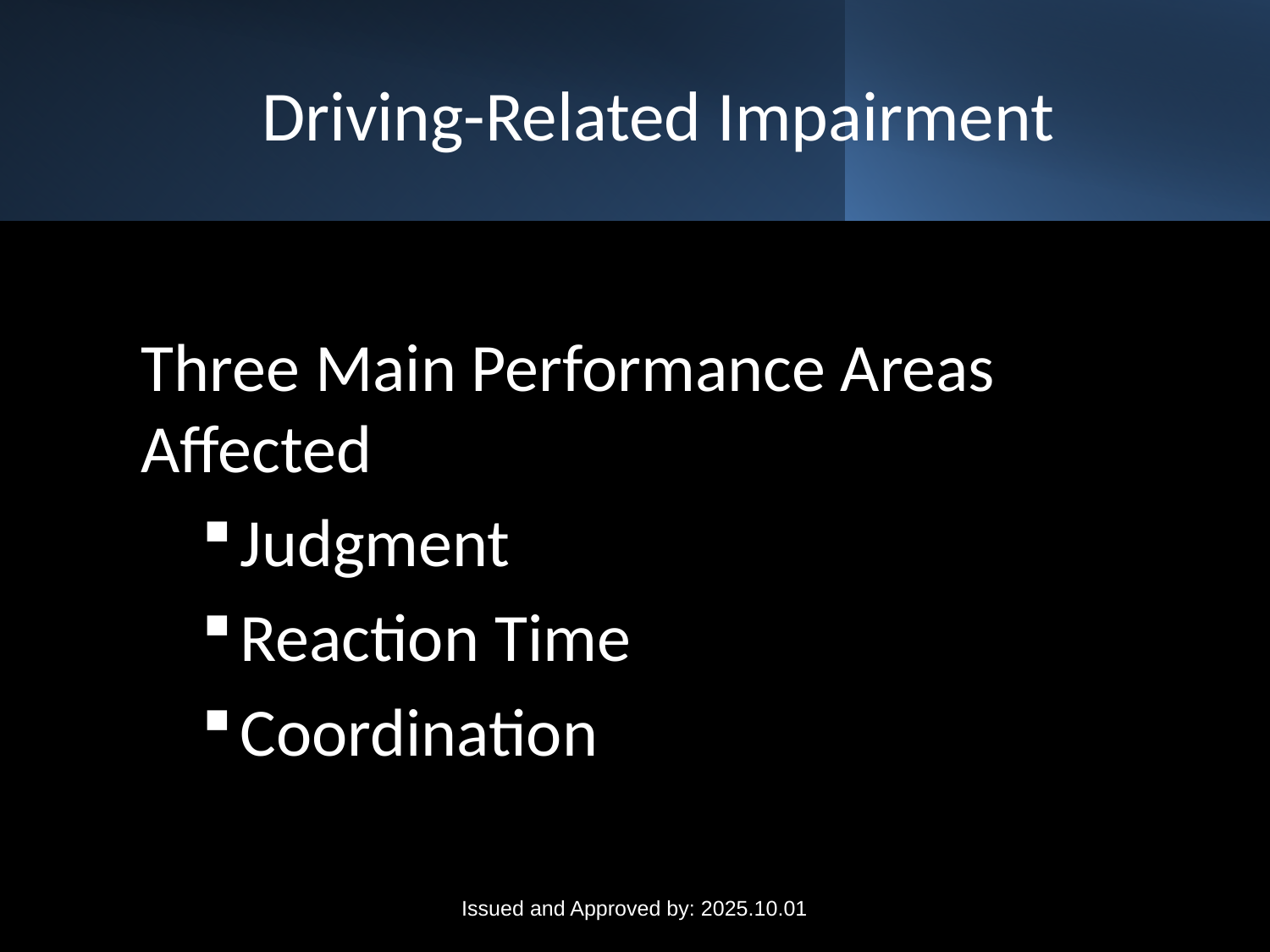

# Driving-Related Impairment

Three Main Performance Areas Affected
Judgment
Reaction Time
Coordination
Issued and Approved by: 2025.10.01